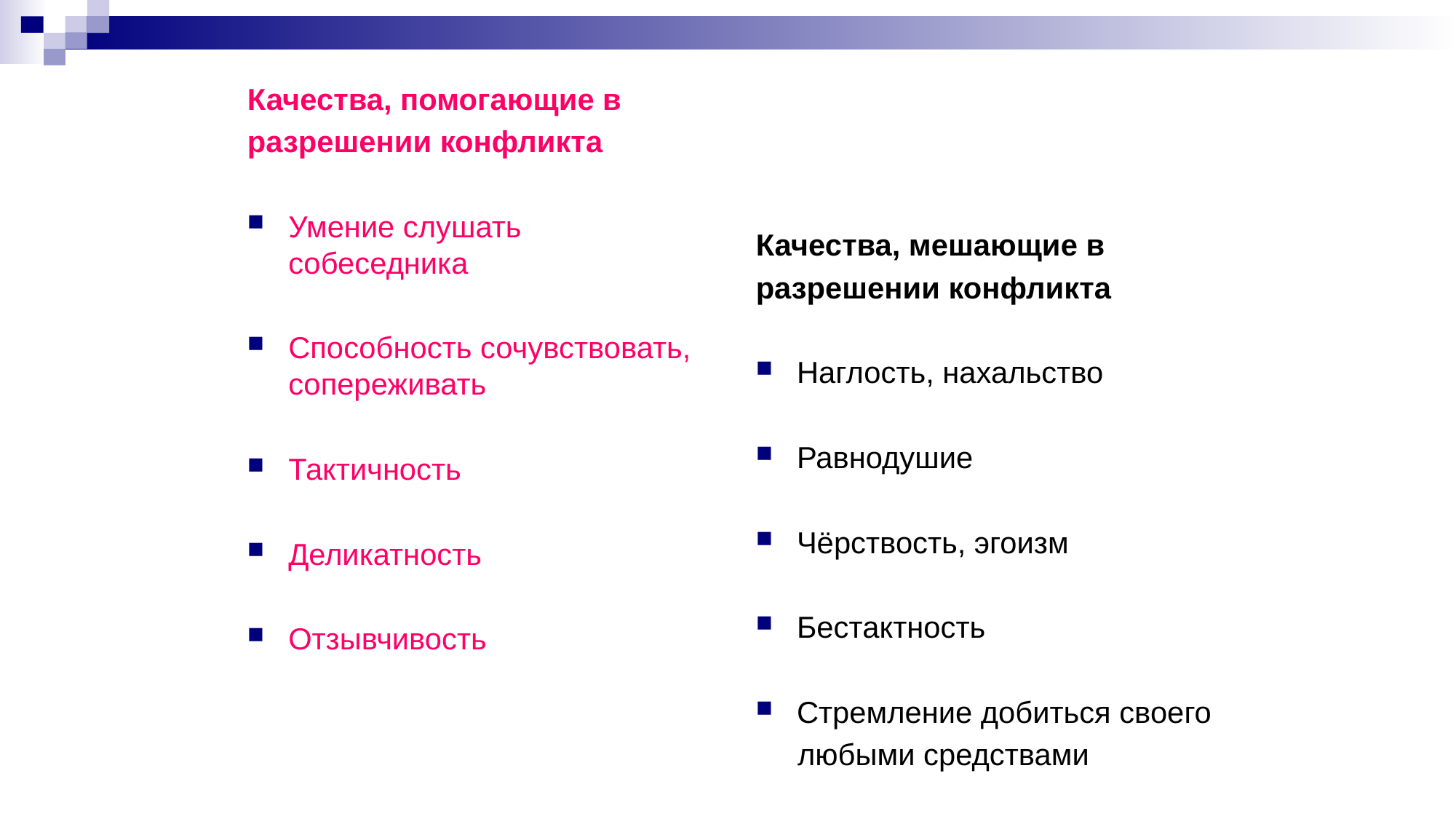

Качества, помогающие в
разрешении конфликта

Умение слушать собеседника

Способность сочувствовать, сопереживать

Тактичность

Деликатность

Отзывчивость
Качества, мешающие в
разрешении конфликта

Наглость, нахальство

Равнодушие

Чёрствость, эгоизм

Бестактность

Стремление добиться своего
     любыми средствами